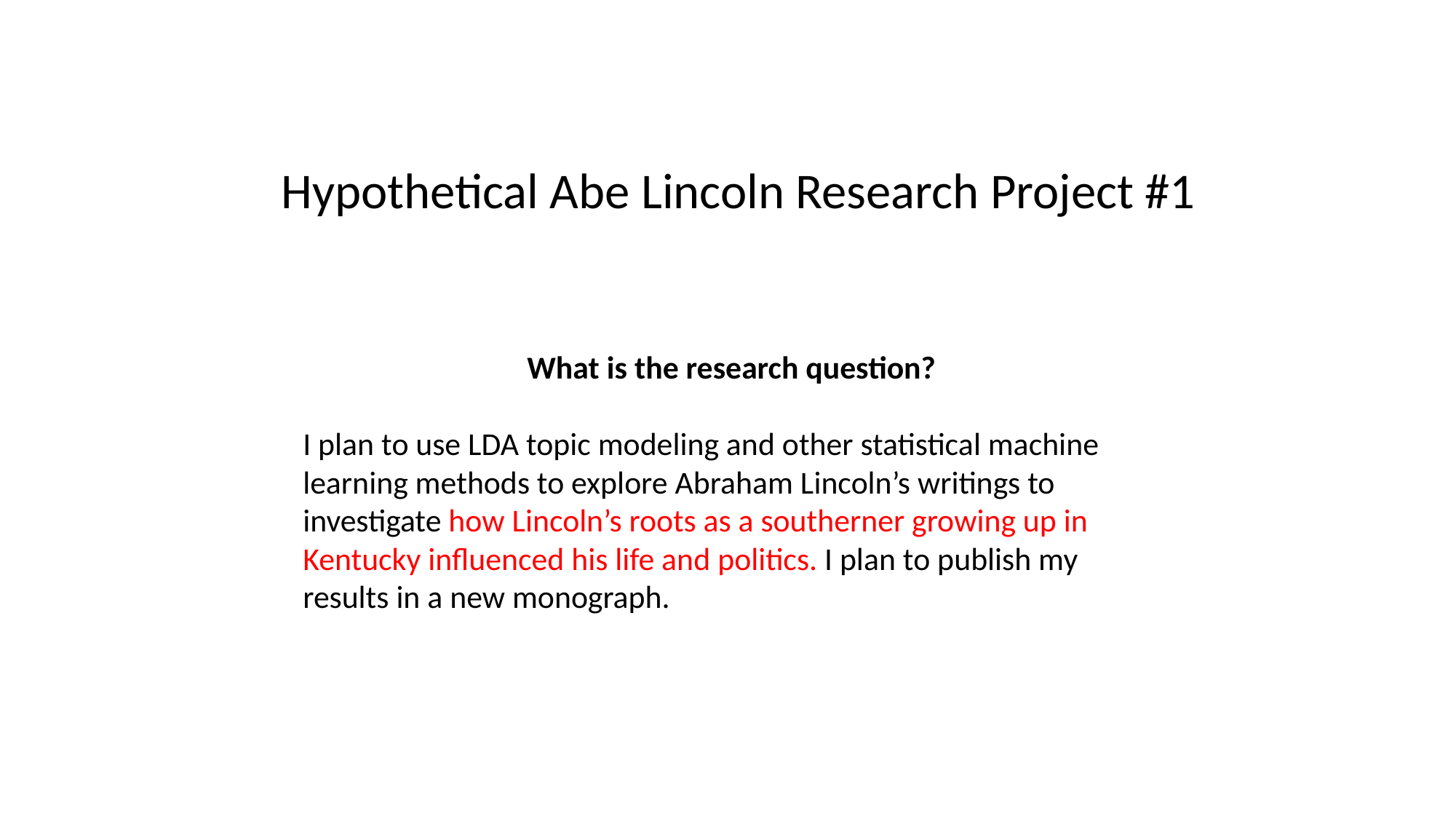

# Hypothetical Abe Lincoln Research Project #1
What is the research question?

I plan to use LDA topic modeling and other statistical machine learning methods to explore Abraham Lincoln’s writings to investigate how Lincoln’s roots as a southerner growing up in Kentucky influenced his life and politics. I plan to publish my results in a new monograph.